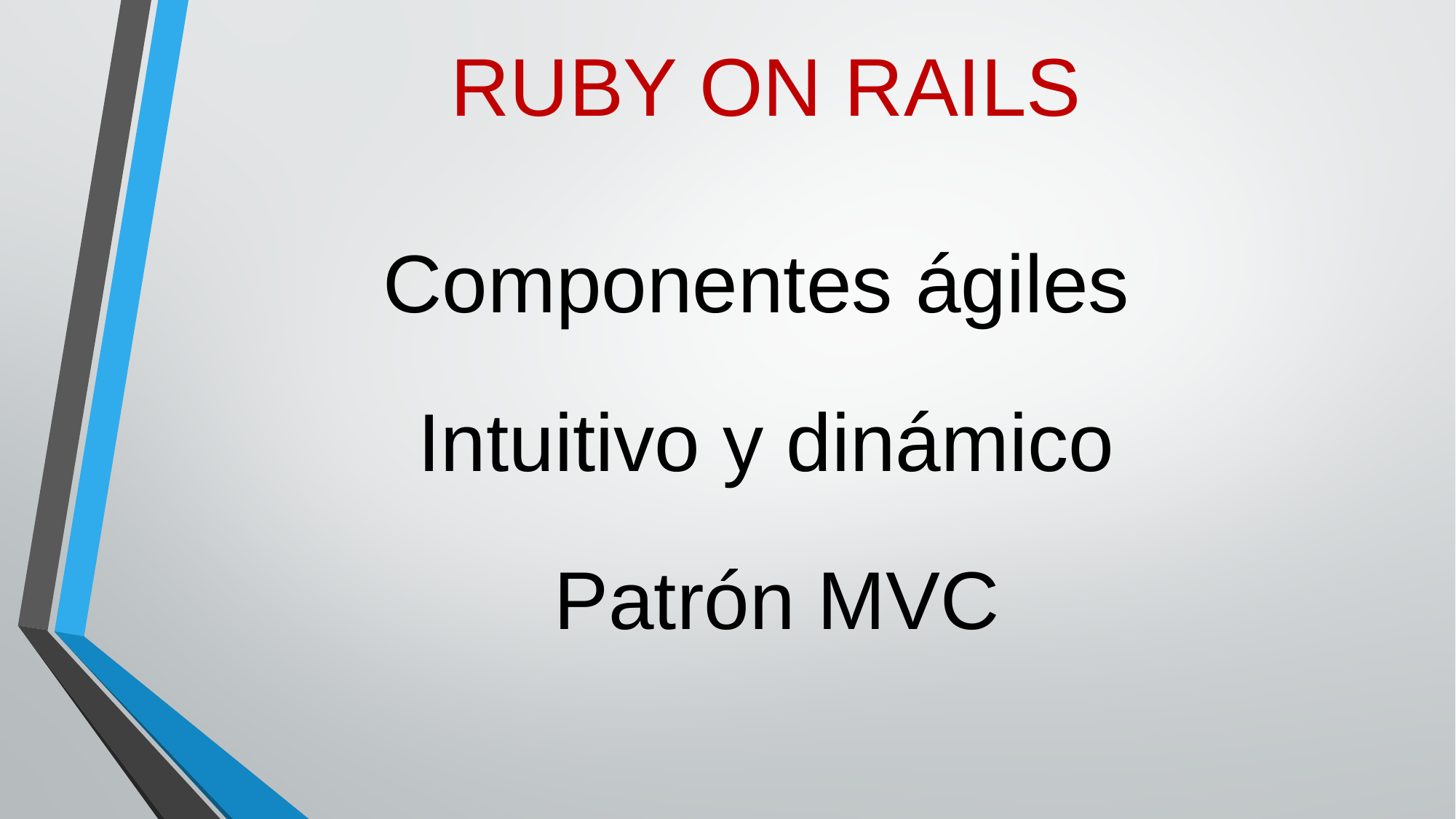

RUBY ON RAILS
Componentes ágiles
Intuitivo y dinámico
Patrón MVC